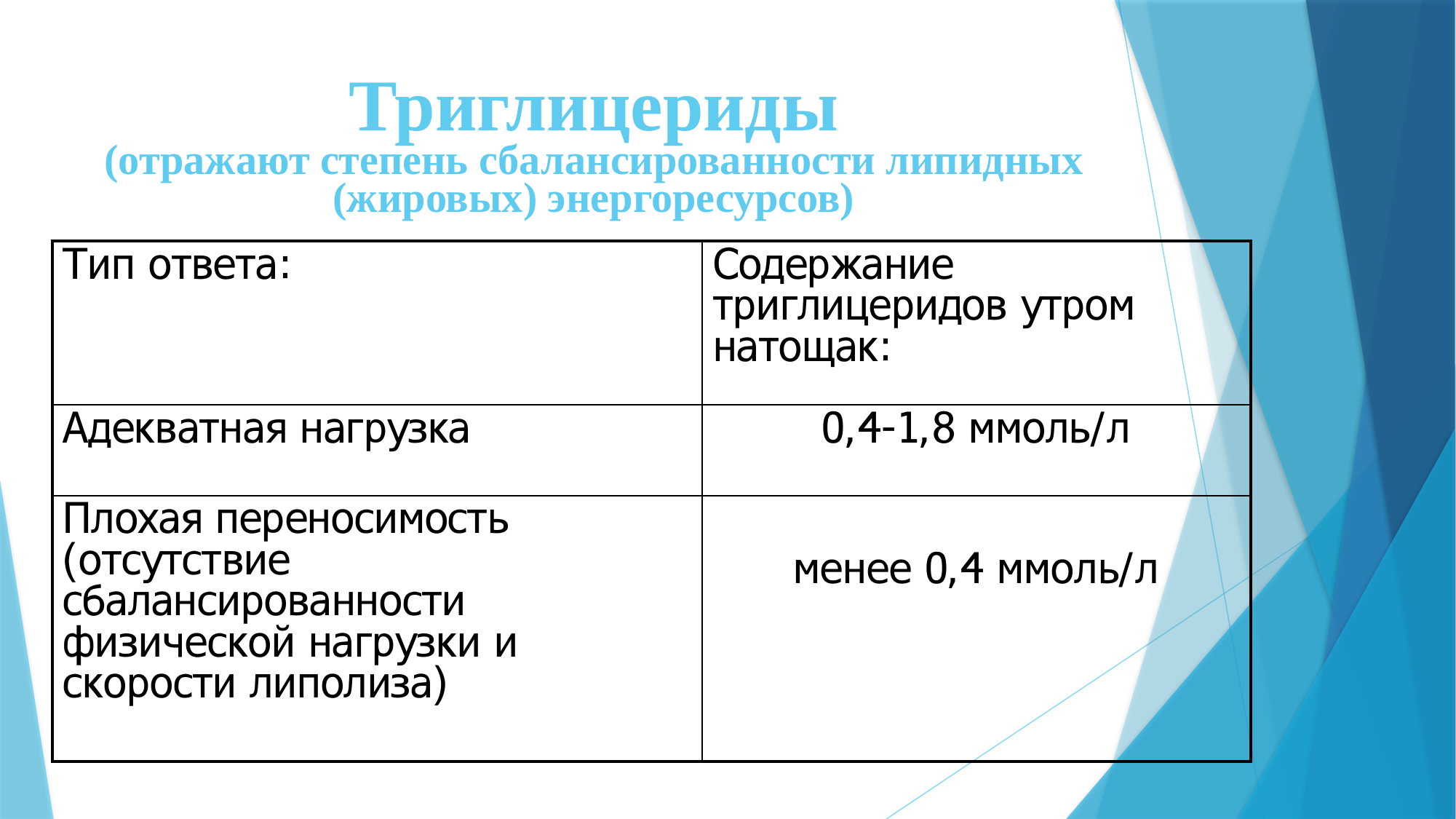

# Триглицериды (отражают степень сбалансированности липидных (жировых) энергоресурсов)
| Тип ответа: | Содержание триглицеридов утром натощак: |
| --- | --- |
| Адекватная нагрузка | 0,4-1,8 ммоль/л |
| Плохая переносимость (отсутствие сбалансированности физической нагрузки и скорости липолиза) | менее 0,4 ммоль/л |